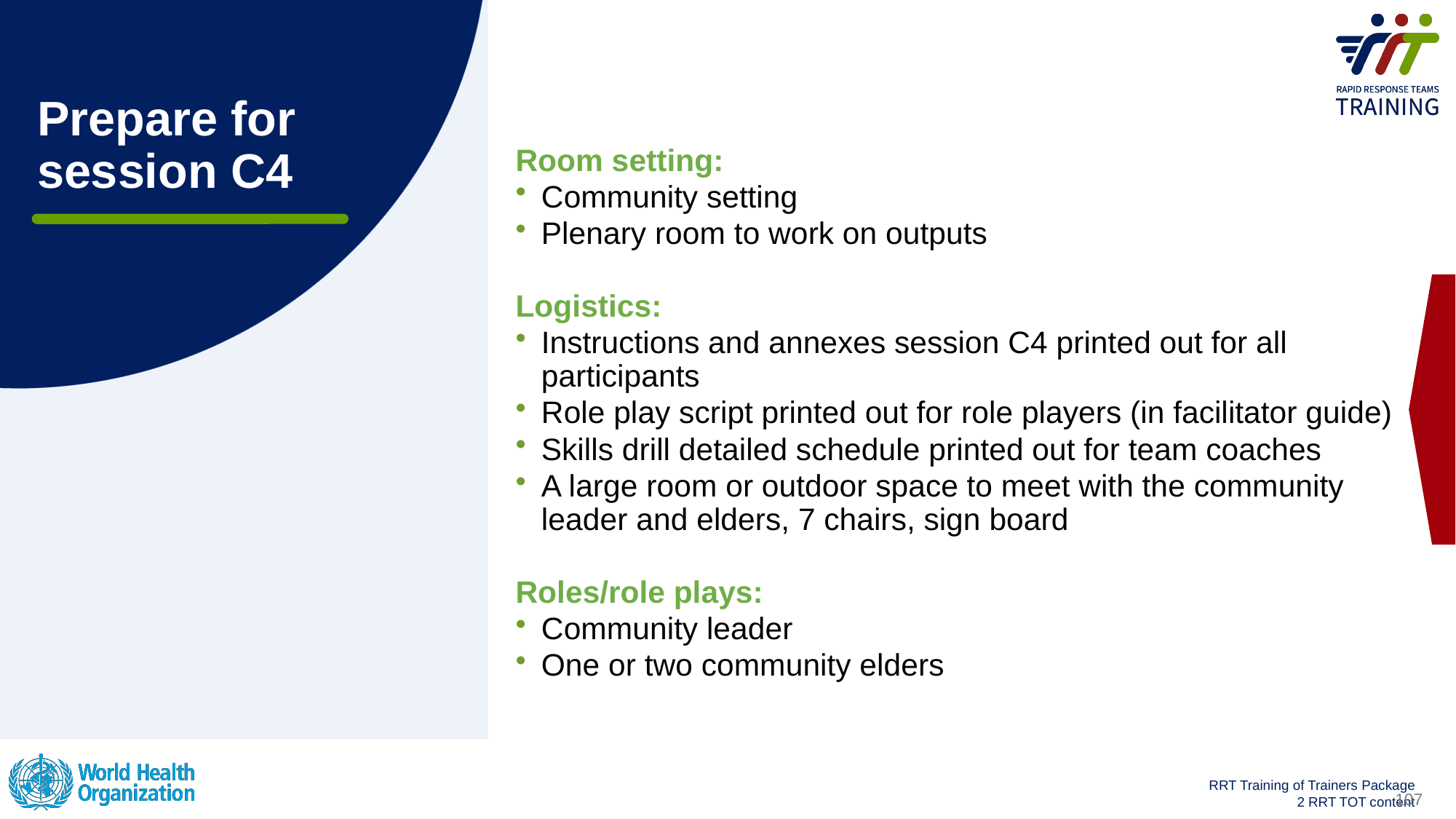

# Prepare for session C4
Room setting:
Community setting
Plenary room to work on outputs

Logistics:
Instructions and annexes session C4 printed out for all participants
Role play script printed out for role players (in facilitator guide)
Skills drill detailed schedule printed out for team coaches
A large room or outdoor space to meet with the community leader and elders, 7 chairs, sign board

Roles/role plays:
Community leader
One or two community elders